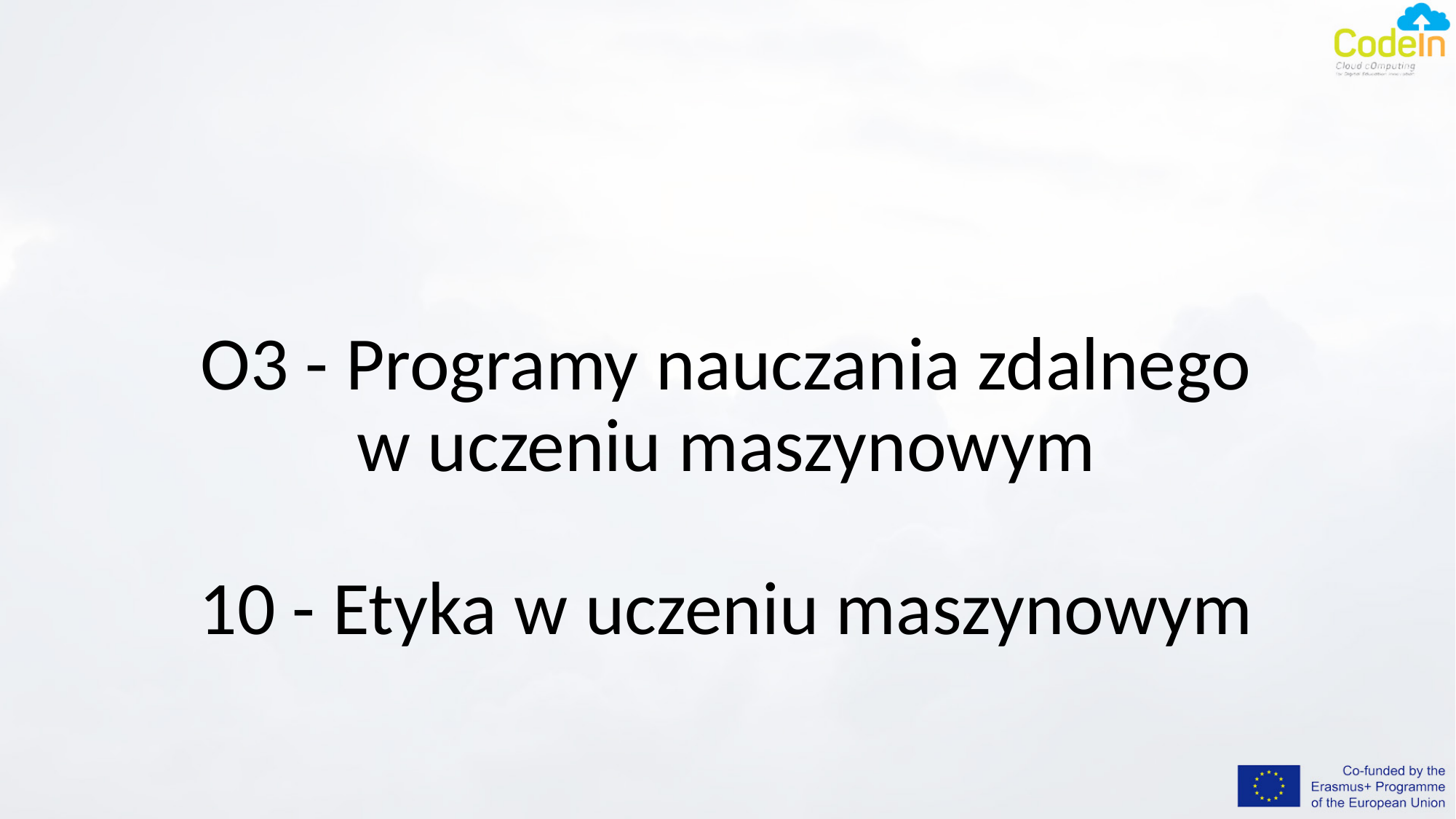

# O3 - Programy nauczania zdalnego w uczeniu maszynowym 10 - Etyka w uczeniu maszynowym